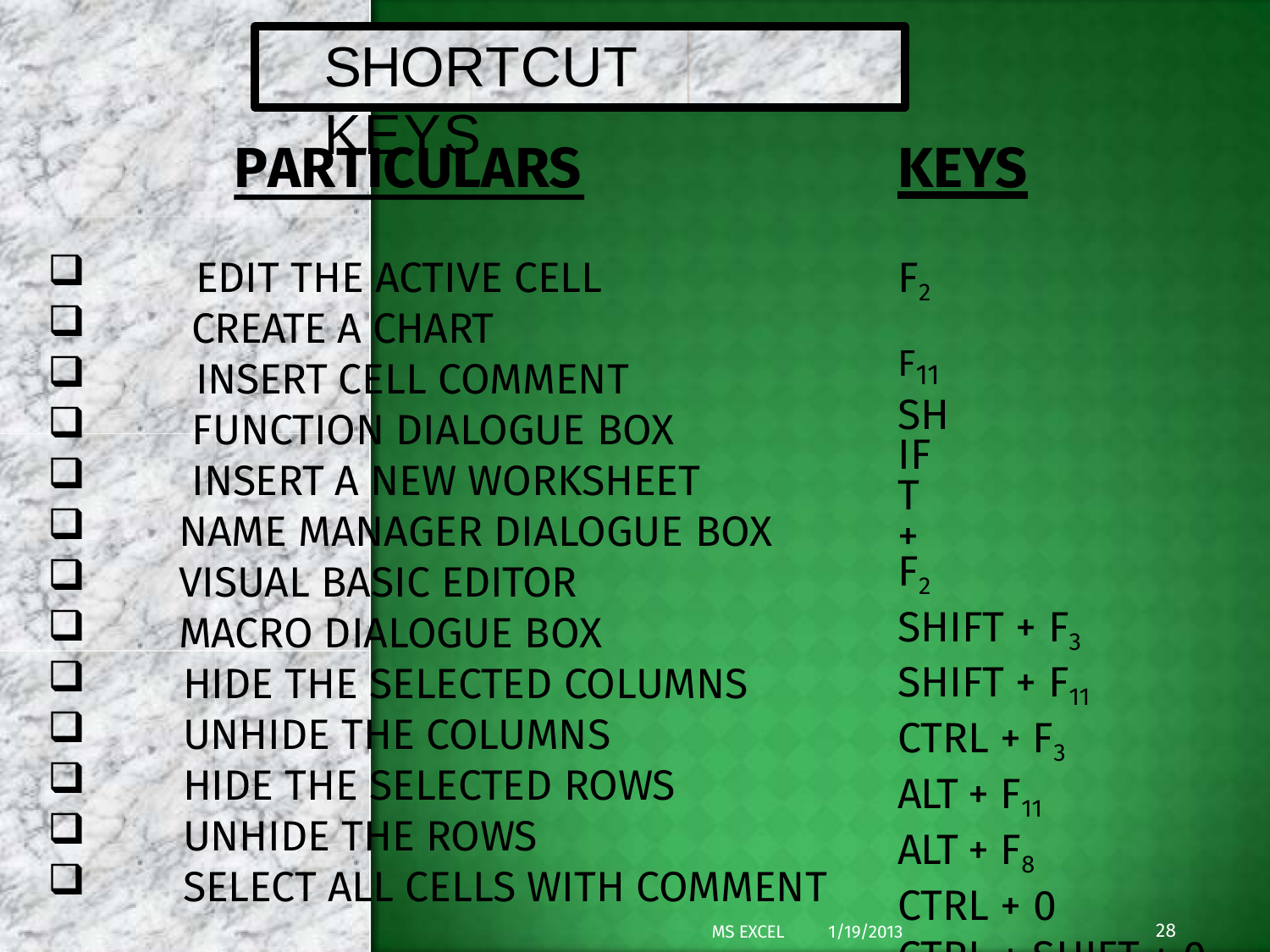

# SHORTCUT	KEYS
PARTICULARS
KEYS
F2  F11
SHIFT + F2
SHIFT + F3  SHIFT + F11  CTRL + F3  ALT + F11  ALT + F8  CTRL + 0
CTRL + SHIFT + 0  CTRL + 9
CTRL + SHIFT + 9  CTRL + SHIFT + O

EDIT THE ACTIVE CELL
CREATE A CHART
INSERT CELL COMMENT
FUNCTION DIALOGUE BOX
INSERT A NEW WORKSHEET
NAME MANAGER DIALOGUE BOX
VISUAL BASIC EDITOR
MACRO DIALOGUE BOX
HIDE THE SELECTED COLUMNS
UNHIDE THE COLUMNS
HIDE THE SELECTED ROWS
UNHIDE THE ROWS
SELECT ALL CELLS WITH COMMENT
28
1/19/2013
MS EXCEL